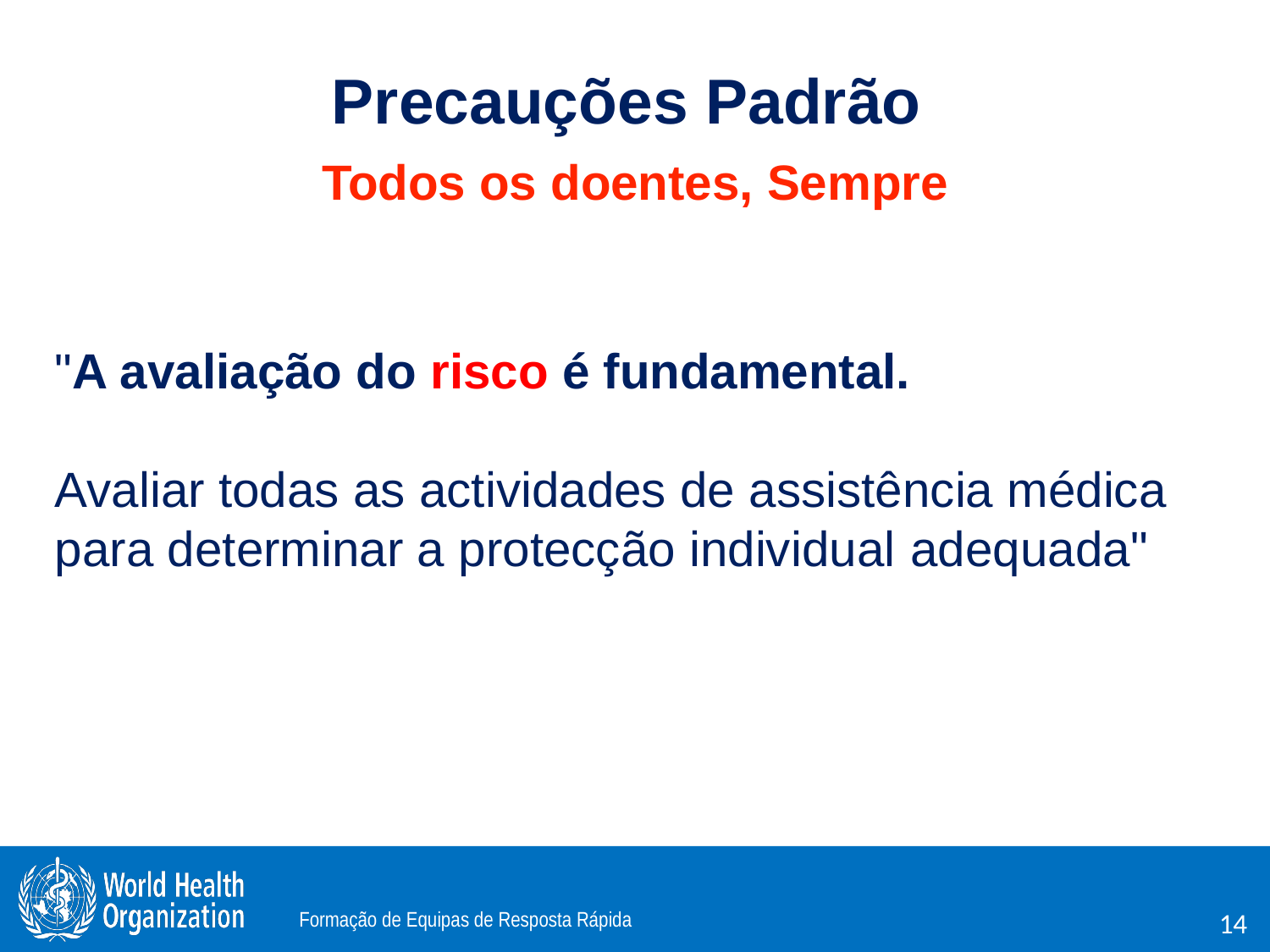

# Precauções Padrão
 Todos os doentes, Sempre
"A avaliação do risco é fundamental.

Avaliar todas as actividades de assistência médica para determinar a protecção individual adequada"